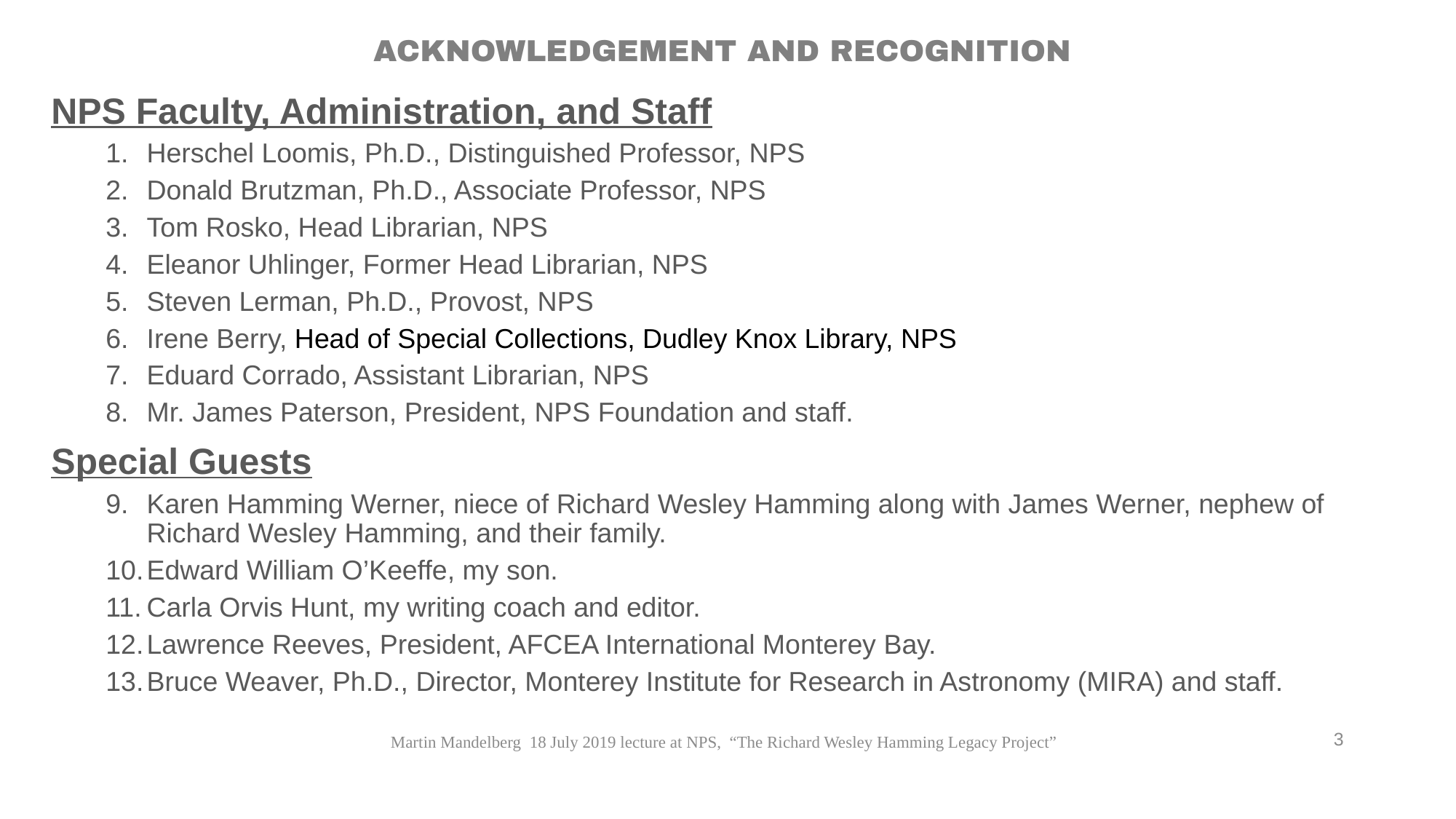

# Acknowledgement and Recognition
NPS Faculty, Administration, and Staff
Herschel Loomis, Ph.D., Distinguished Professor, NPS
Donald Brutzman, Ph.D., Associate Professor, NPS
Tom Rosko, Head Librarian, NPS
Eleanor Uhlinger, Former Head Librarian, NPS
Steven Lerman, Ph.D., Provost, NPS
Irene Berry, Head of Special Collections, Dudley Knox Library, NPS
Eduard Corrado, Assistant Librarian, NPS
Mr. James Paterson, President, NPS Foundation and staff.
Special Guests
Karen Hamming Werner, niece of Richard Wesley Hamming along with James Werner, nephew of Richard Wesley Hamming, and their family.
Edward William O’Keeffe, my son.
Carla Orvis Hunt, my writing coach and editor.
Lawrence Reeves, President, AFCEA International Monterey Bay.
Bruce Weaver, Ph.D., Director, Monterey Institute for Research in Astronomy (MIRA) and staff.
Martin Mandelberg  18 July 2019 lecture at NPS,  “The Richard Wesley Hamming Legacy Project”
3